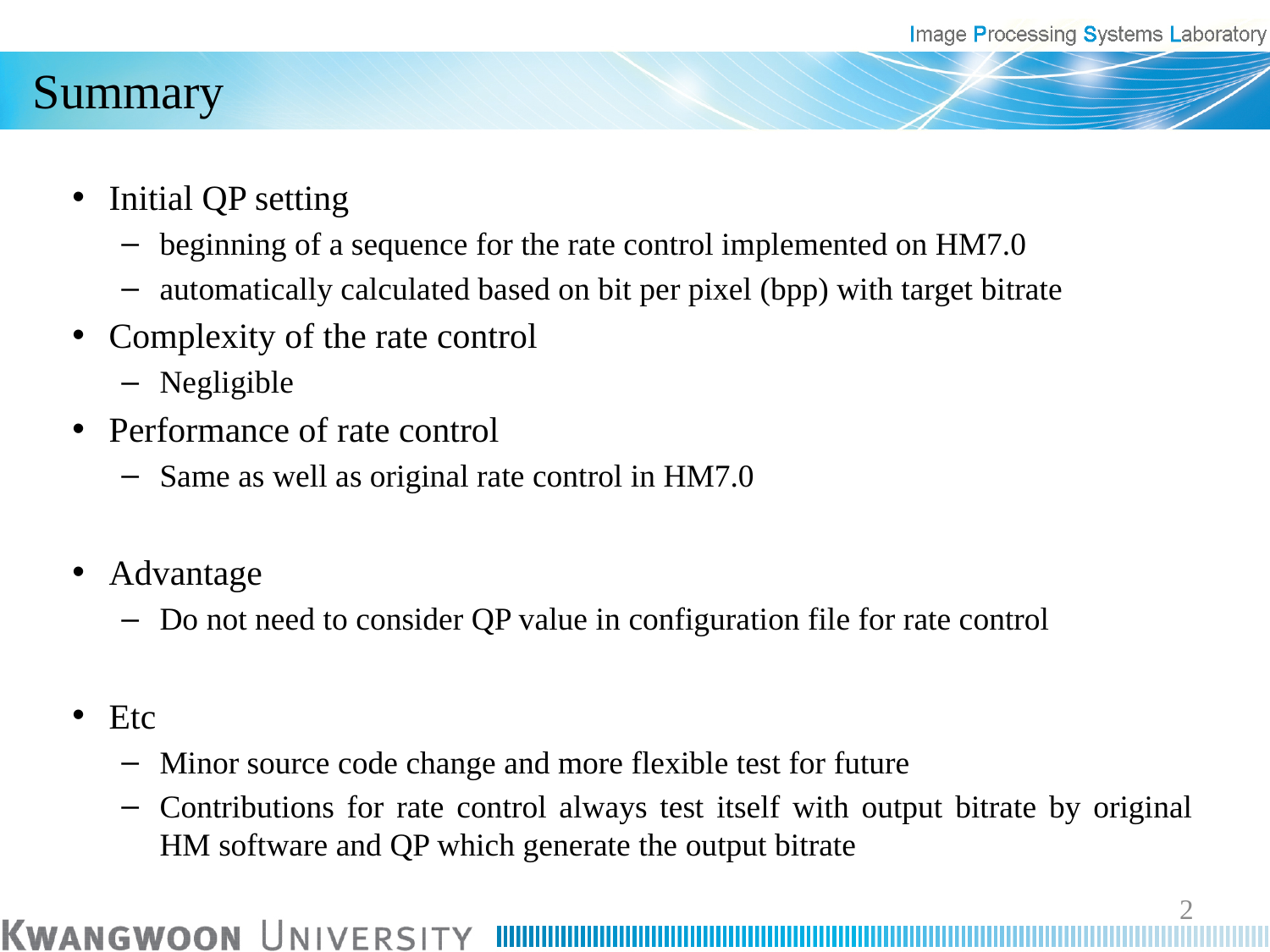

# Summary
Initial QP setting
beginning of a sequence for the rate control implemented on HM7.0
automatically calculated based on bit per pixel (bpp) with target bitrate
Complexity of the rate control
Negligible
Performance of rate control
Same as well as original rate control in HM7.0

Advantage
Do not need to consider QP value in configuration file for rate control

Etc
Minor source code change and more flexible test for future
Contributions for rate control always test itself with output bitrate by original HM software and QP which generate the output bitrate
2